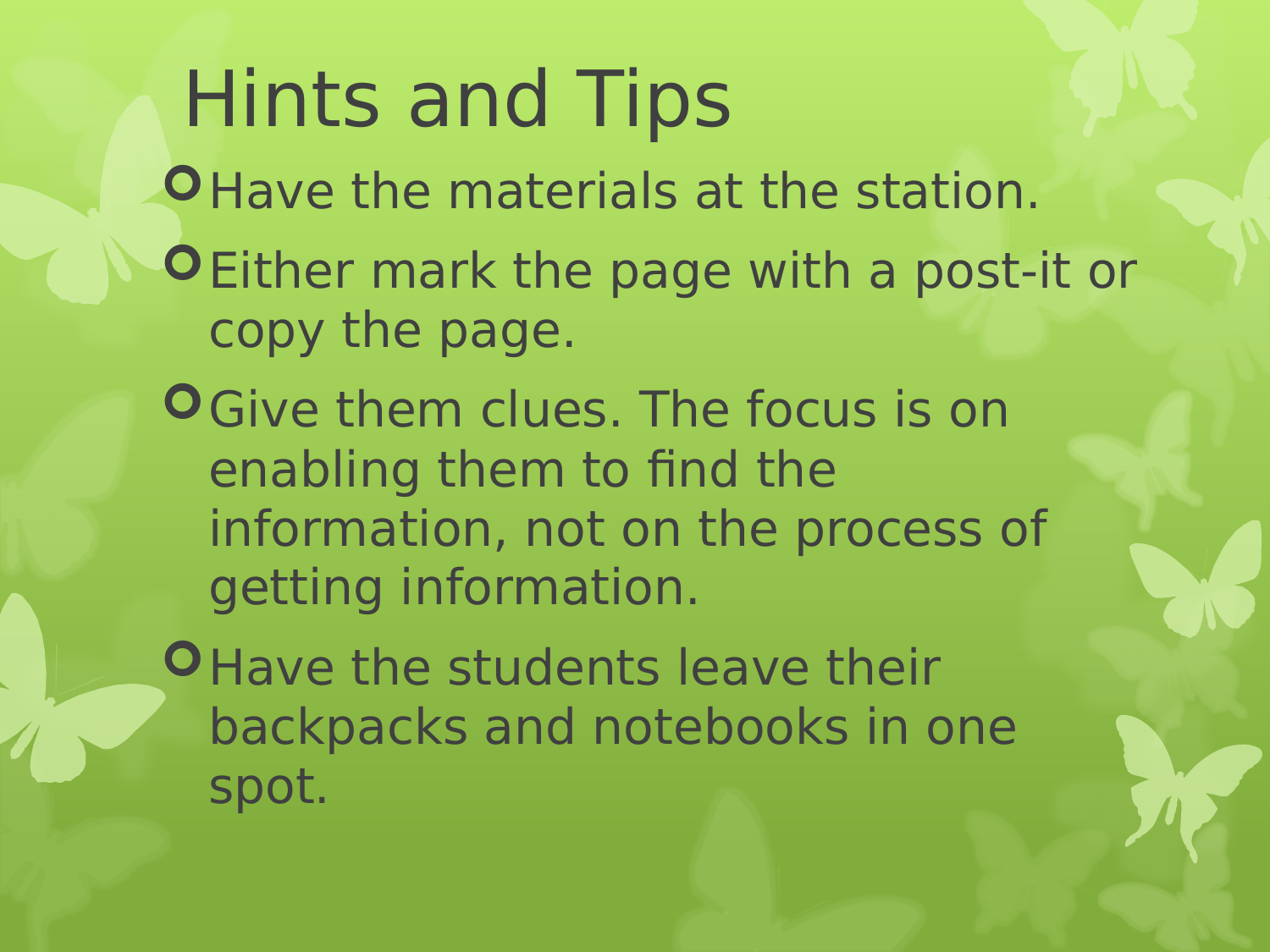

# Hints and Tips
Have the materials at the station.
Either mark the page with a post-it or copy the page.
Give them clues. The focus is on enabling them to find the information, not on the process of getting information.
Have the students leave their backpacks and notebooks in one spot.